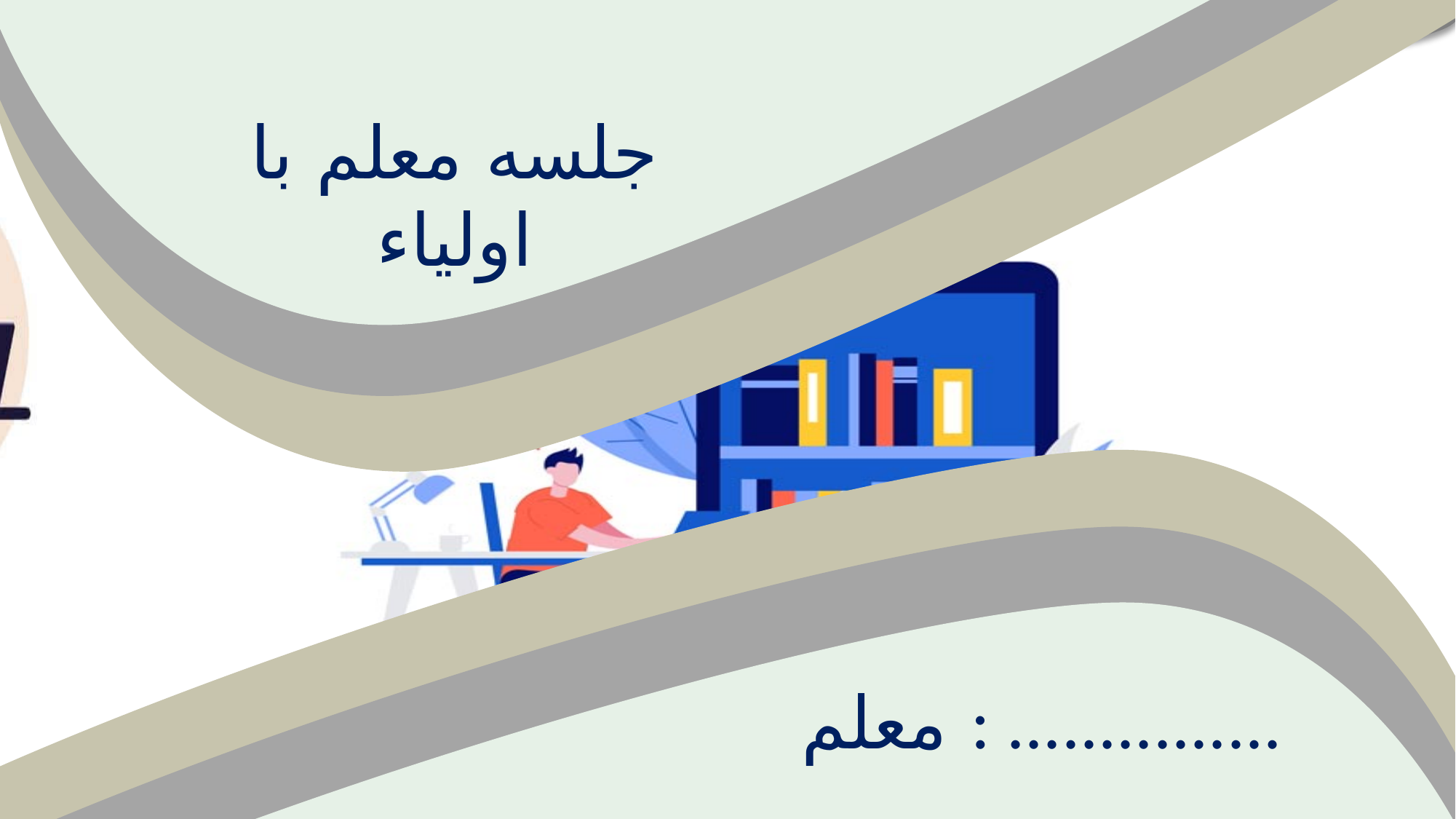

جلسه معلم با اولیاء

معلم : ...............